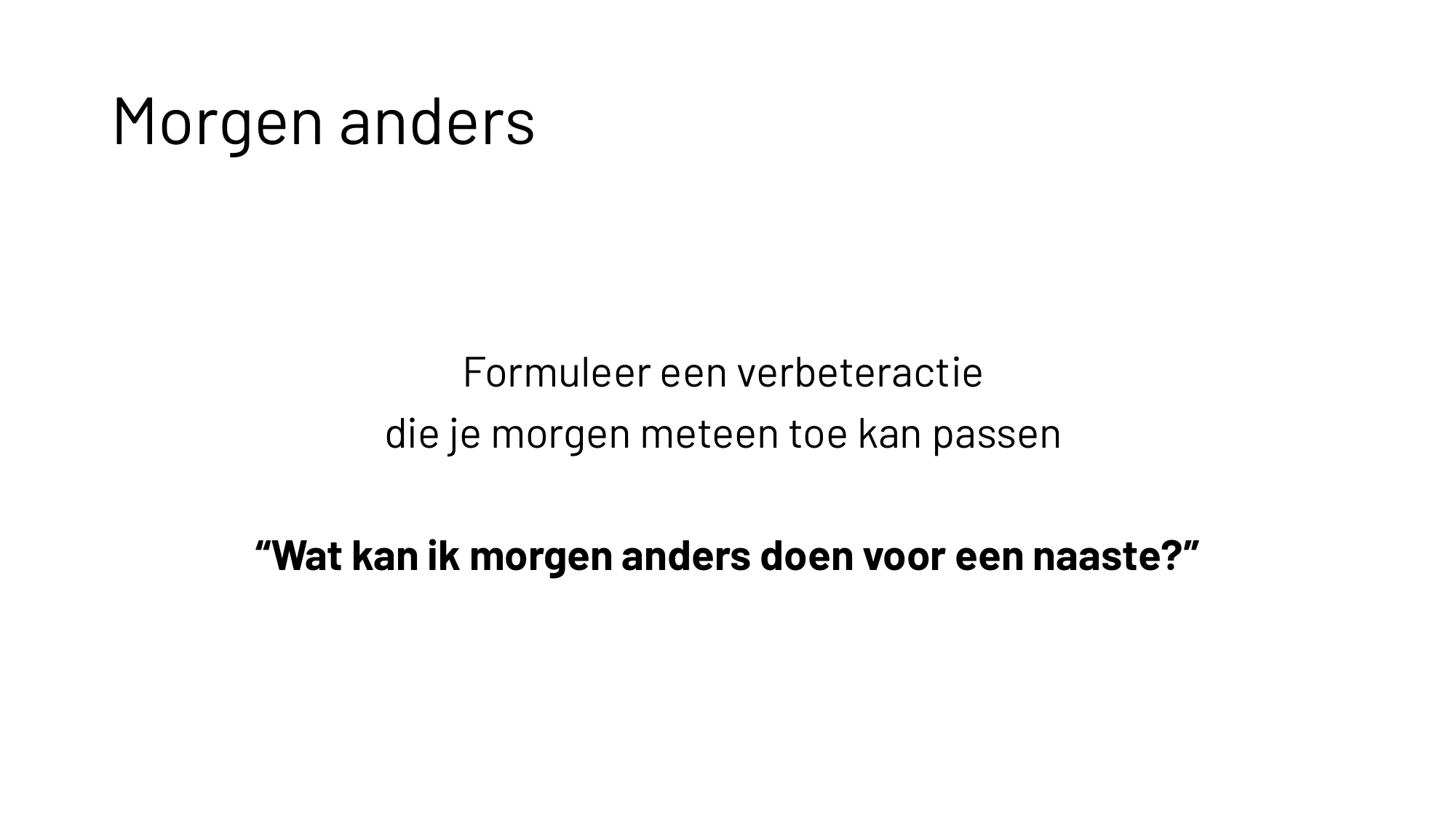

# Morgen anders

Formuleer een verbeteractie
die je morgen meteen toe kan passen

“Wat kan ik morgen anders doen voor een naaste?”